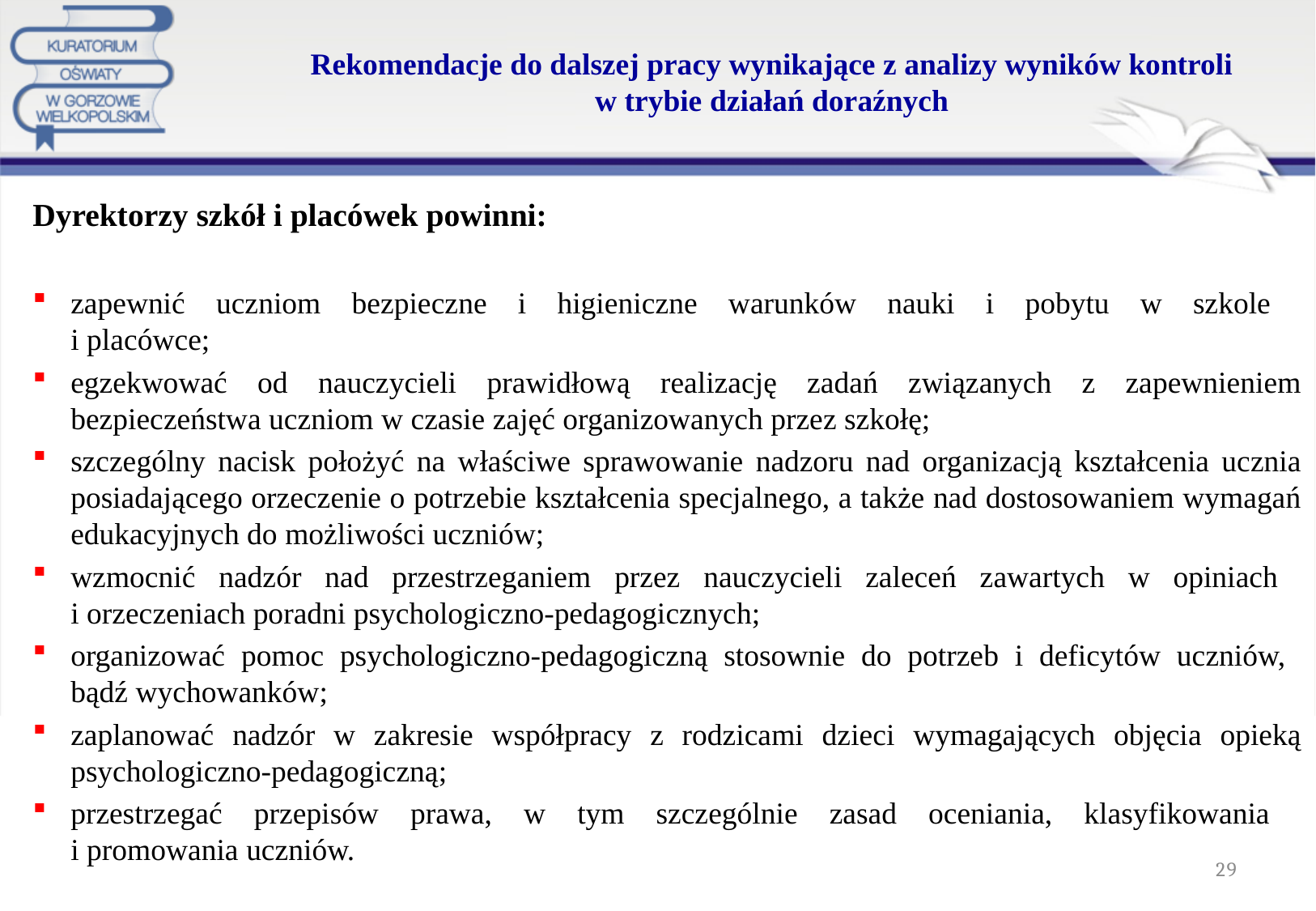

# Rekomendacje do dalszej pracy wynikające z analizy wyników kontroli w trybie działań doraźnych
Dyrektorzy szkół i placówek powinni:

zapewnić uczniom bezpieczne i higieniczne warunków nauki i pobytu w szkole
i placówce;
egzekwować od nauczycieli prawidłową realizację zadań związanych z zapewnieniem bezpieczeństwa uczniom w czasie zajęć organizowanych przez szkołę;
szczególny nacisk położyć na właściwe sprawowanie nadzoru nad organizacją kształcenia ucznia posiadającego orzeczenie o potrzebie kształcenia specjalnego, a także nad dostosowaniem wymagań edukacyjnych do możliwości uczniów;
wzmocnić nadzór nad przestrzeganiem przez nauczycieli zaleceń zawartych w opiniach
i orzeczeniach poradni psychologiczno-pedagogicznych;
organizować pomoc psychologiczno-pedagogiczną stosownie do potrzeb i deficytów uczniów,
bądź wychowanków;
zaplanować nadzór w zakresie współpracy z rodzicami dzieci wymagających objęcia opieką psychologiczno-pedagogiczną;
przestrzegać przepisów prawa, w tym szczególnie zasad oceniania, klasyfikowania
i promowania uczniów.

29